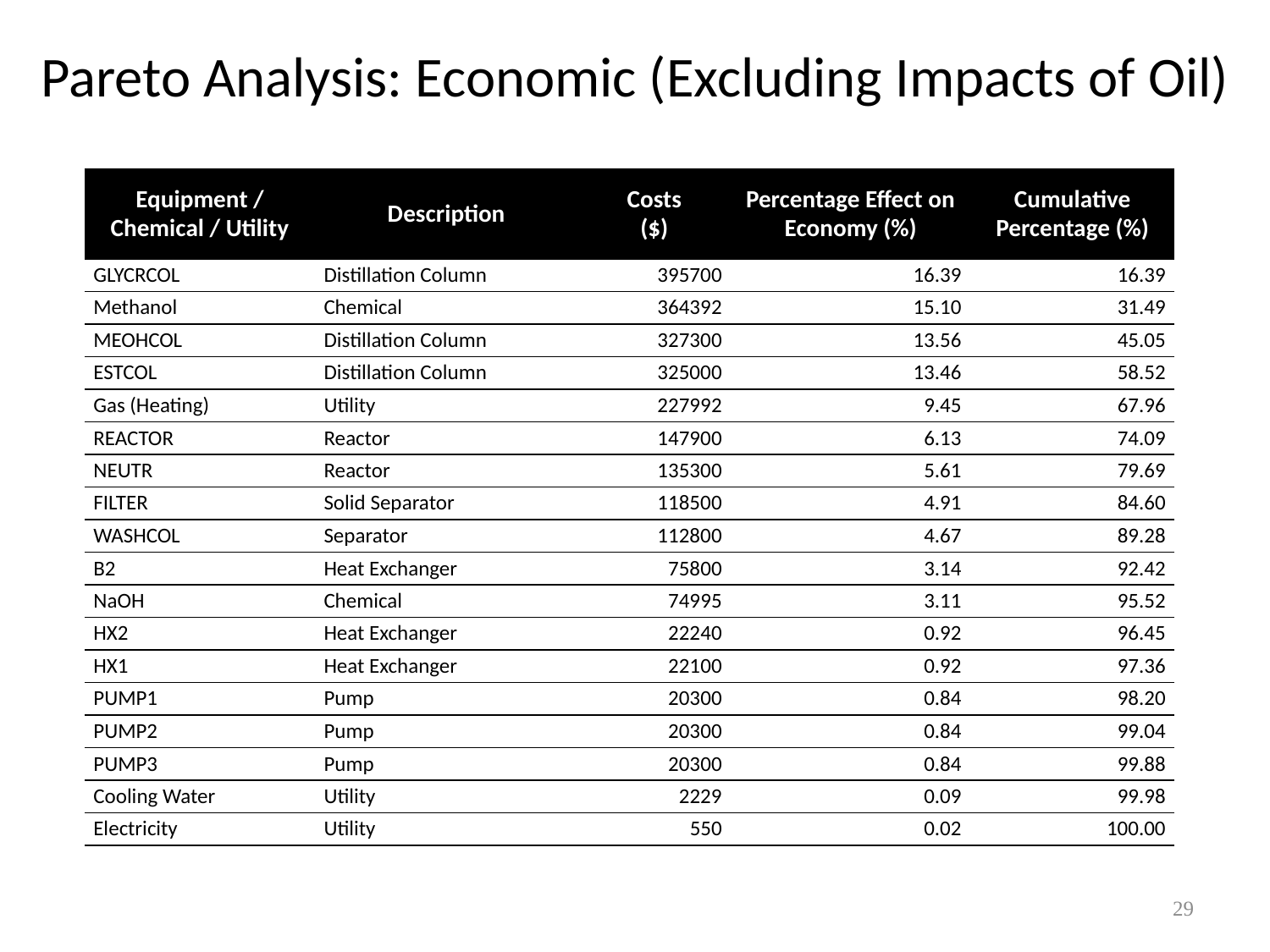

# Pareto Analysis: Economic (Excluding Impacts of Oil)
| Equipment / Chemical / Utility | Description | Costs ($) | Percentage Effect on Economy (%) | Cumulative Percentage (%) |
| --- | --- | --- | --- | --- |
| GLYCRCOL | Distillation Column | 395700 | 16.39 | 16.39 |
| Methanol | Chemical | 364392 | 15.10 | 31.49 |
| MEOHCOL | Distillation Column | 327300 | 13.56 | 45.05 |
| ESTCOL | Distillation Column | 325000 | 13.46 | 58.52 |
| Gas (Heating) | Utility | 227992 | 9.45 | 67.96 |
| REACTOR | Reactor | 147900 | 6.13 | 74.09 |
| NEUTR | Reactor | 135300 | 5.61 | 79.69 |
| FILTER | Solid Separator | 118500 | 4.91 | 84.60 |
| WASHCOL | Separator | 112800 | 4.67 | 89.28 |
| B2 | Heat Exchanger | 75800 | 3.14 | 92.42 |
| NaOH | Chemical | 74995 | 3.11 | 95.52 |
| HX2 | Heat Exchanger | 22240 | 0.92 | 96.45 |
| HX1 | Heat Exchanger | 22100 | 0.92 | 97.36 |
| PUMP1 | Pump | 20300 | 0.84 | 98.20 |
| PUMP2 | Pump | 20300 | 0.84 | 99.04 |
| PUMP3 | Pump | 20300 | 0.84 | 99.88 |
| Cooling Water | Utility | 2229 | 0.09 | 99.98 |
| Electricity | Utility | 550 | 0.02 | 100.00 |
29